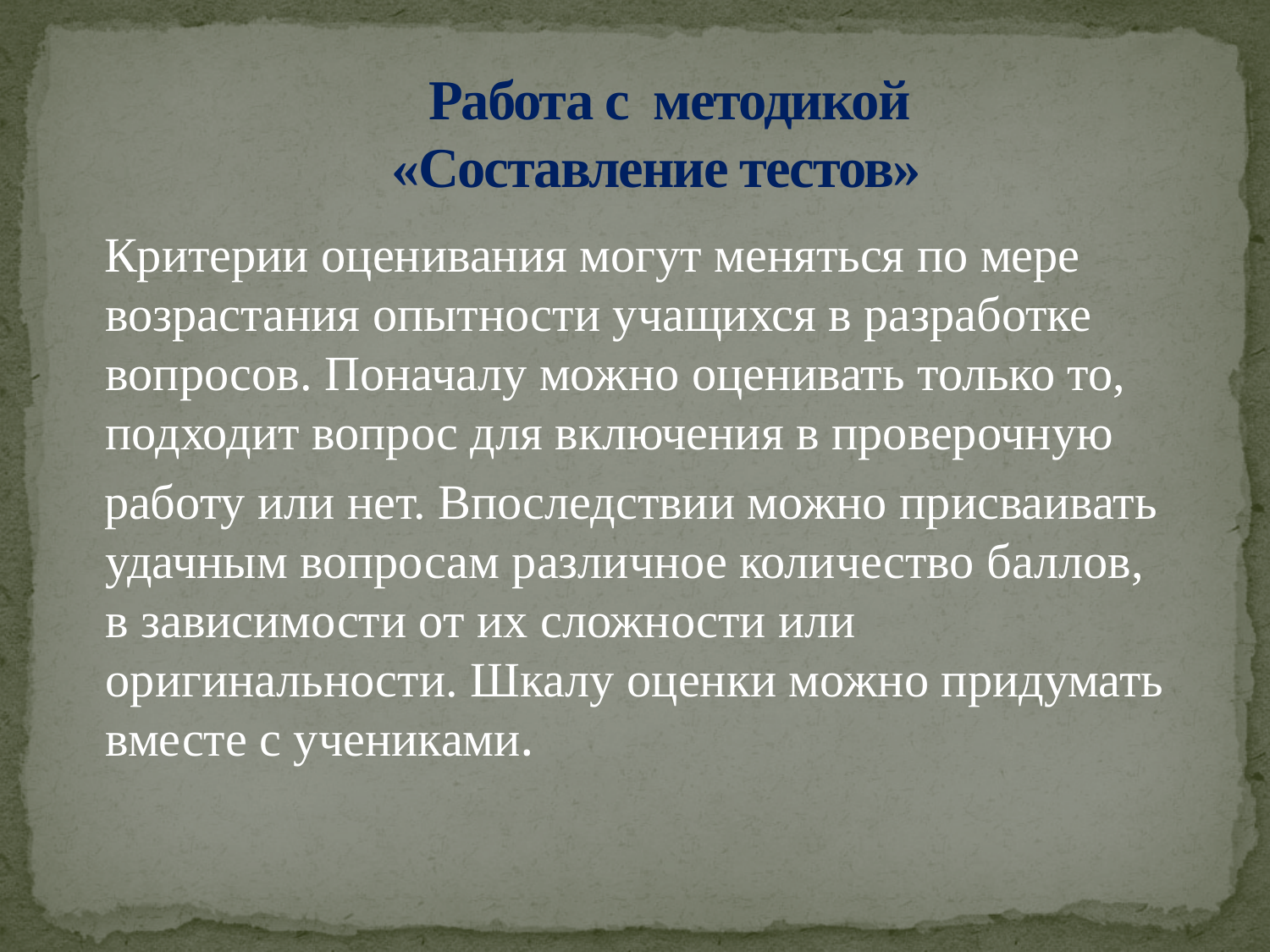

# Работа с  методикой «Составление тестов»
   Критерии оценивания могут меняться по мере возрастания опытности учащихся в разработке вопросов. Поначалу можно оценивать только то, подходит вопрос для включения в проверочную
   работу или нет. Впоследствии можно присваивать удачным вопросам различное количество баллов, в зависимости от их сложности или оригинальности. Шкалу оценки можно придумать вместе с учениками.